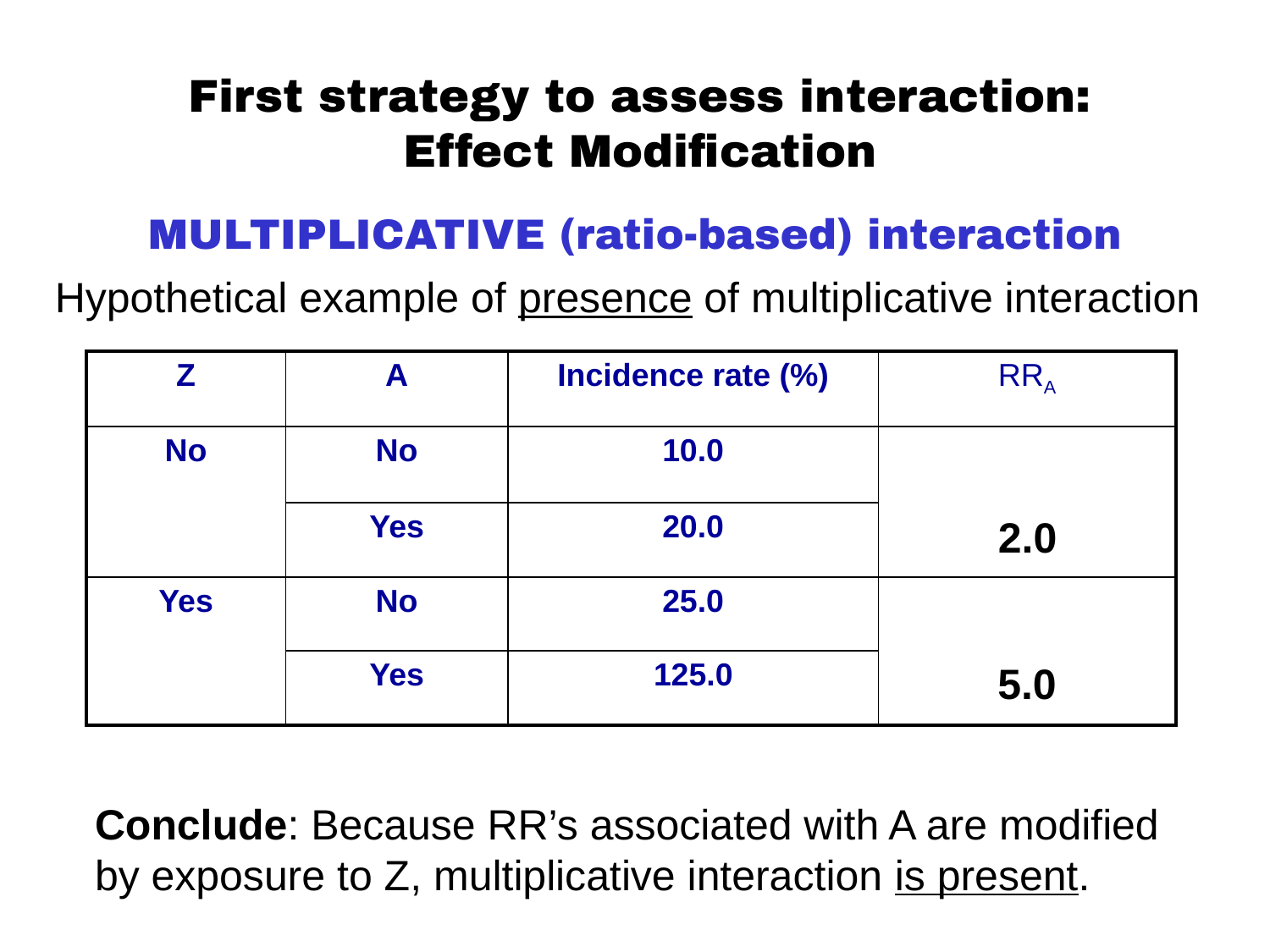

First strategy to assess interaction:
Effect Modification
MULTIPLICATIVE (ratio-based) interaction
Hypothetical example of presence of multiplicative interaction
| Z | A | Incidence rate (%) | RRA |
| --- | --- | --- | --- |
| No | No | 10.0 |  |
|  | Yes | 20.0 |  |
| Yes | No | 25.0 |  |
|  | Yes | 125.0 |  |
2.0
5.0
Conclude: Because RR’s associated with A are modified by exposure to Z, multiplicative interaction is present.